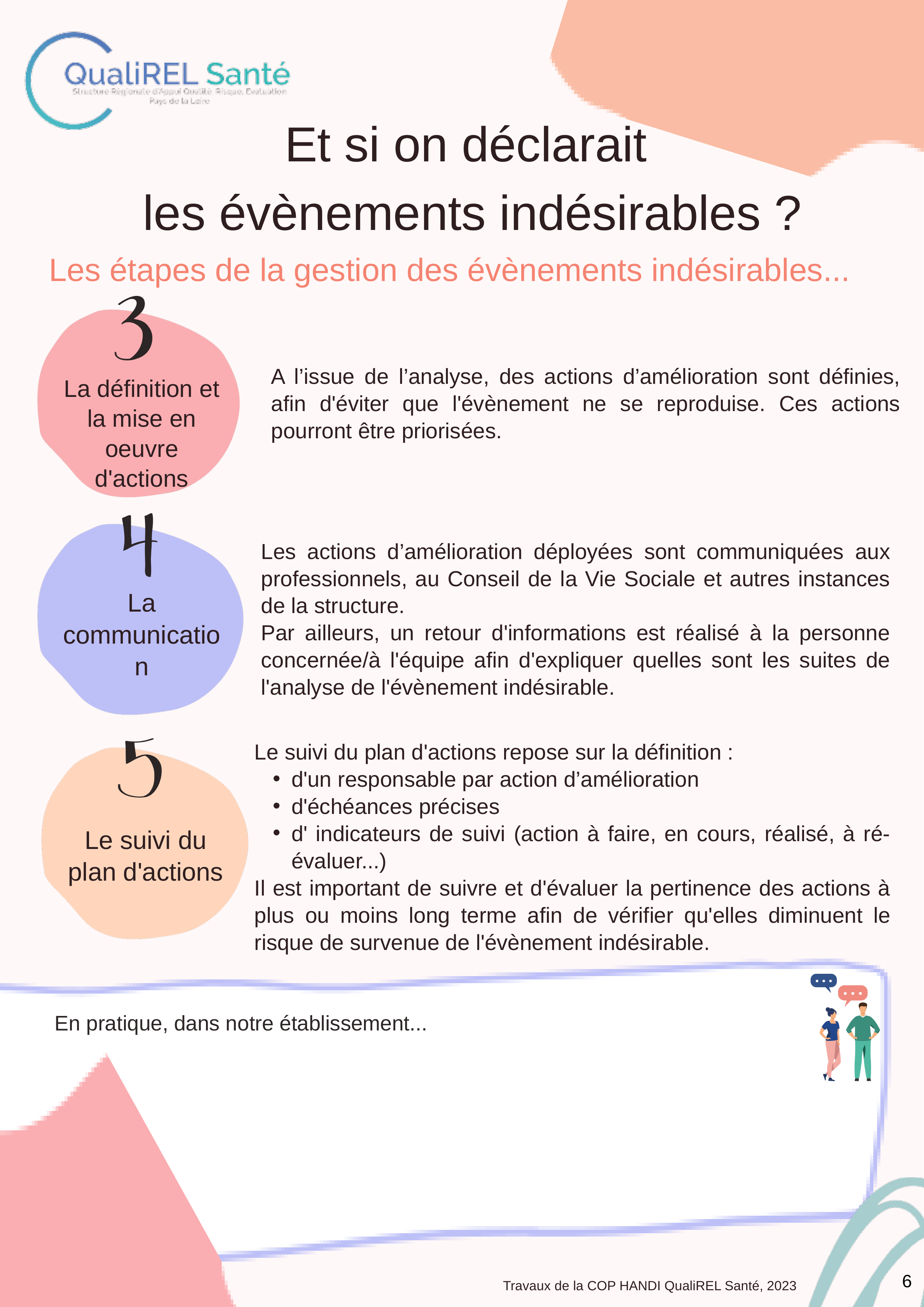

Et si on déclarait
les évènements indésirables ?
Les étapes de la gestion des évènements indésirables...

A l’issue de l’analyse, des actions d’amélioration sont définies, afin d'éviter que l'évènement ne se reproduise. Ces actions pourront être priorisées.
La définition et la mise en oeuvre d'actions

Les actions d’amélioration déployées sont communiquées aux professionnels, au Conseil de la Vie Sociale et autres instances de la structure.
Par ailleurs, un retour d'informations est réalisé à la personne concernée/à l'équipe afin d'expliquer quelles sont les suites de l'analyse de l'évènement indésirable.
La communication
Le suivi du plan d'actions repose sur la définition :
d'un responsable par action d’amélioration
d'échéances précises
d' indicateurs de suivi (action à faire, en cours, réalisé, à ré-évaluer...)
Il est important de suivre et d'évaluer la pertinence des actions à plus ou moins long terme afin de vérifier qu'elles diminuent le risque de survenue de l'évènement indésirable.

Le suivi du plan d'actions

En pratique, dans notre établissement...

Travaux de la COP HANDI QualiREL Santé, 2023
6